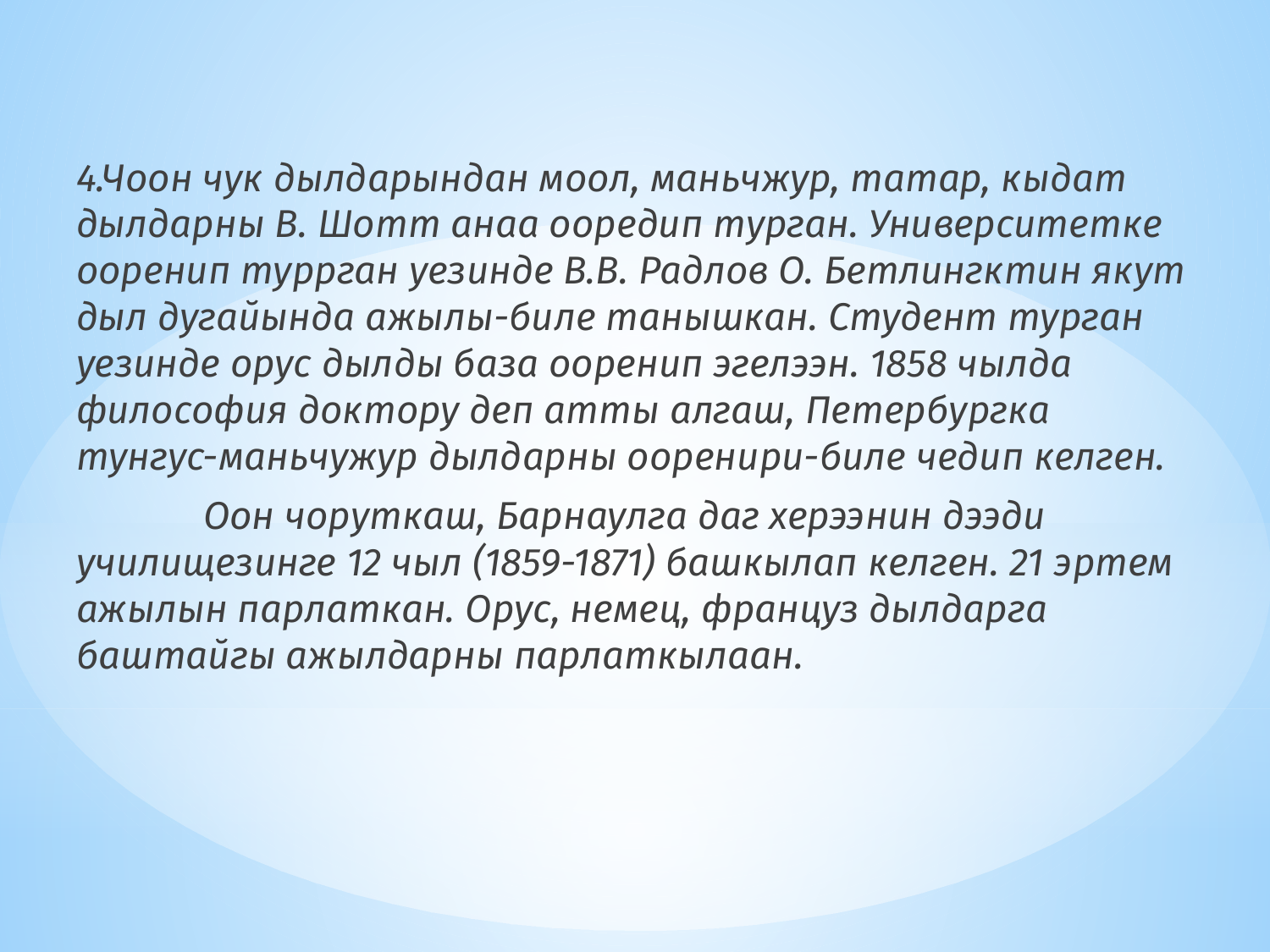

4.Чоон чук дылдарындан моол, маньчжур, татар, кыдат дылдарны В. Шотт анаа ооредип турган. Университетке ооренип туррган уезинде В.В. Радлов О. Бетлингктин якут дыл дугайында ажылы-биле танышкан. Студент турган уезинде орус дылды база ооренип эгелээн. 1858 чылда философия доктору деп атты алгаш, Петербургка тунгус-маньчужур дылдарны ооренири-биле чедип келген.
	Оон чоруткаш, Барнаулга даг херээнин дээди училищезинге 12 чыл (1859-1871) башкылап келген. 21 эртем ажылын парлаткан. Орус, немец, француз дылдарга баштайгы ажылдарны парлаткылаан.